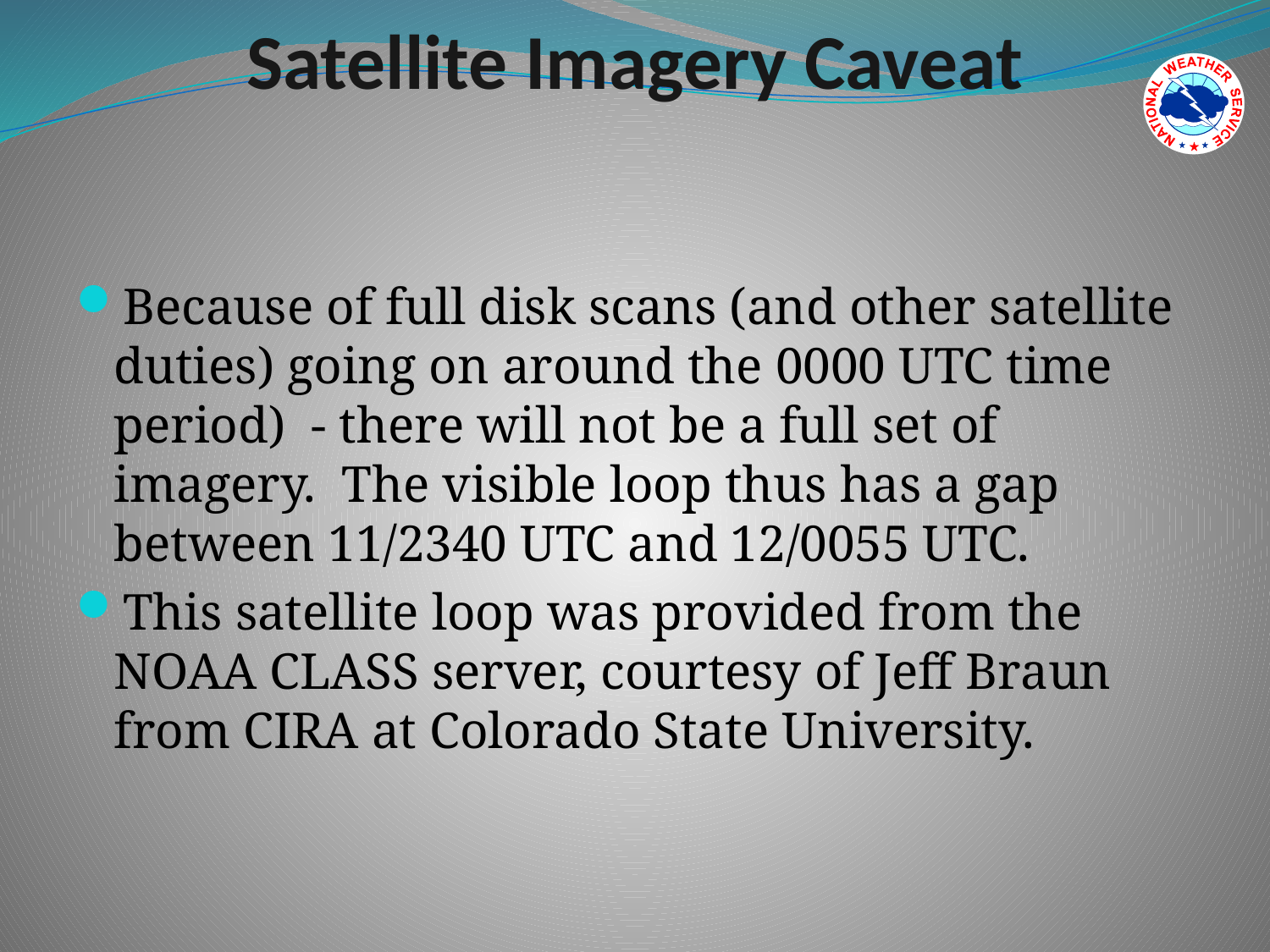

# Satellite Imagery Caveat
Because of full disk scans (and other satellite duties) going on around the 0000 UTC time period)  - there will not be a full set of imagery.  The visible loop thus has a gap between 11/2340 UTC and 12/0055 UTC.
This satellite loop was provided from the NOAA CLASS server, courtesy of Jeff Braun from CIRA at Colorado State University.